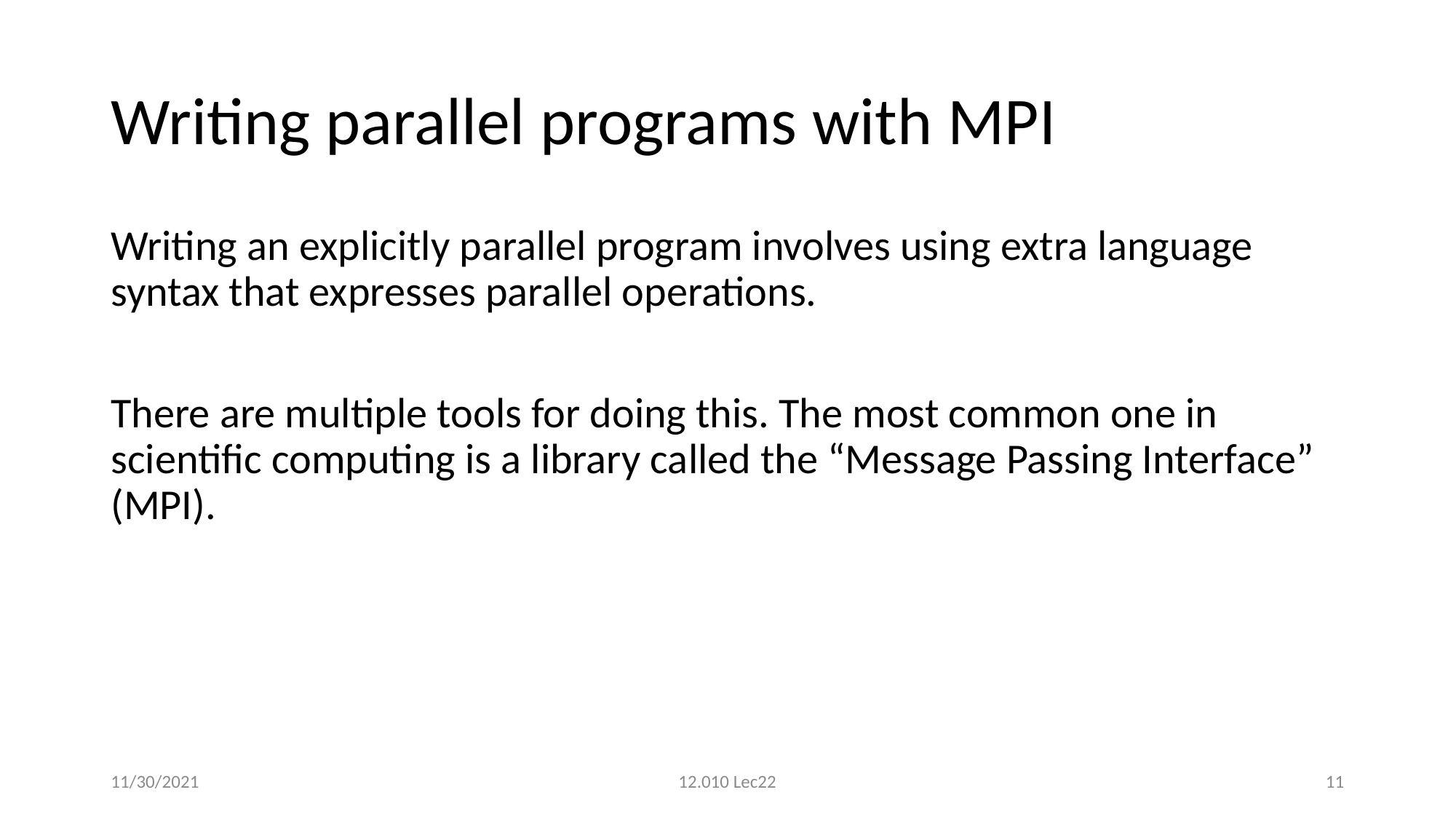

# Writing parallel programs with MPI
Writing an explicitly parallel program involves using extra language syntax that expresses parallel operations.

There are multiple tools for doing this. The most common one in scientific computing is a library called the “Message Passing Interface” (MPI).
11/30/2021
12.010 Lec22
11